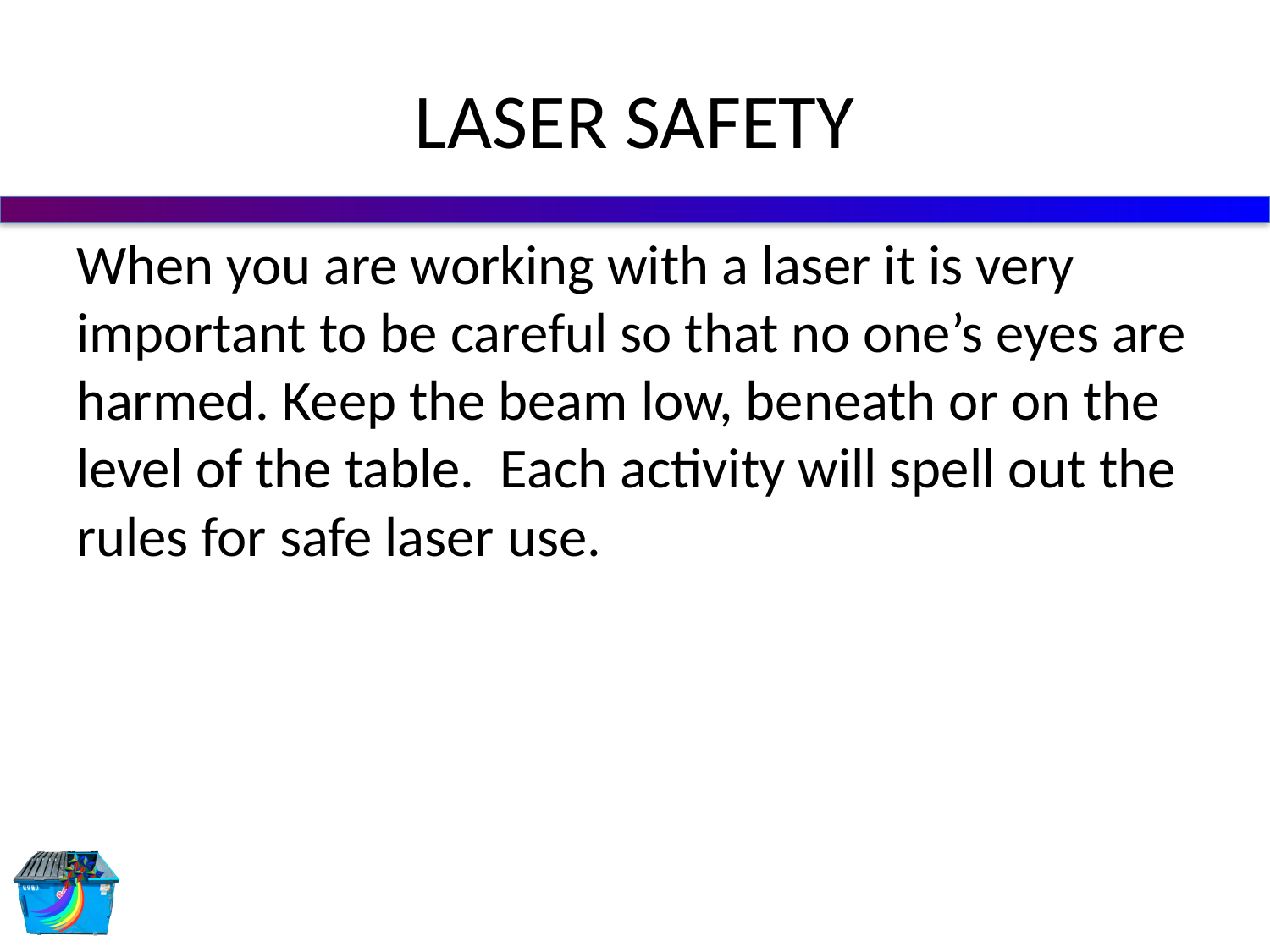

# LASER SAFETY
When you are working with a laser it is very important to be careful so that no one’s eyes are harmed. Keep the beam low, beneath or on the level of the table.  Each activity will spell out the rules for safe laser use.